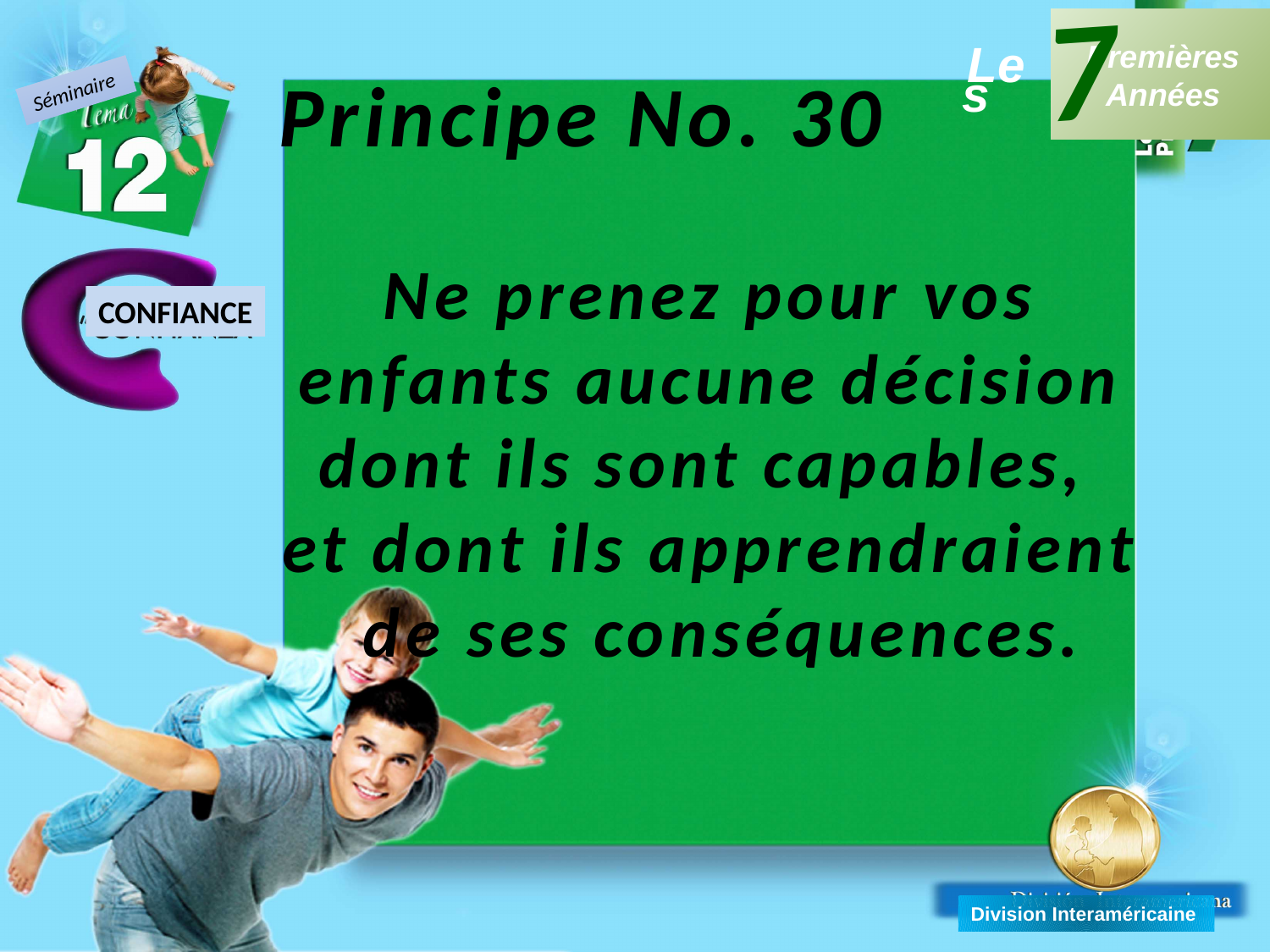

7
Premières
Années
Les
Principe No. 30

Ne prenez pour vos enfants aucune décision dont ils sont capables,
et dont ils apprendraient  de ses conséquences.
Séminaire
CONFIANCE
Division Interaméricaine